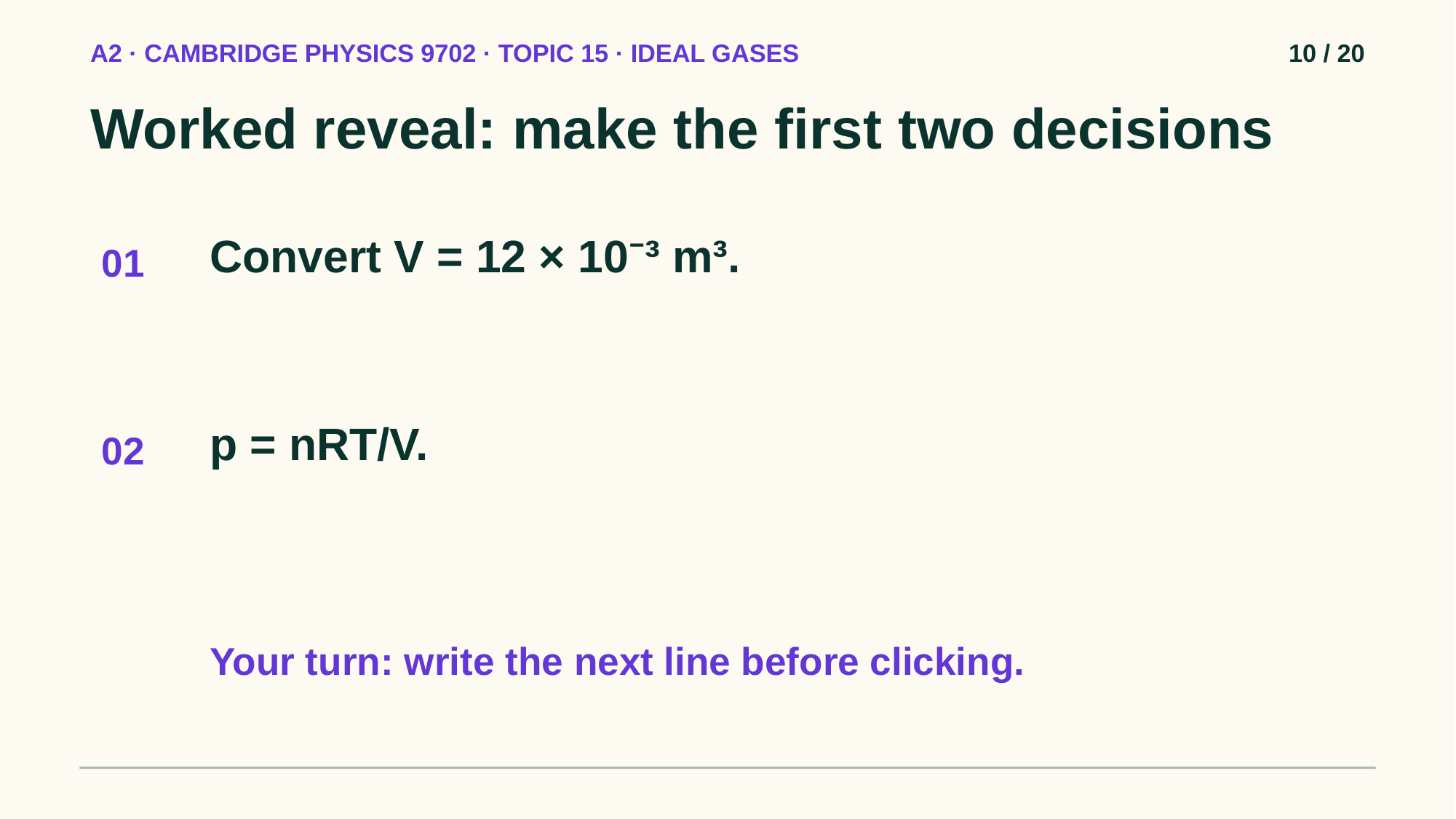

A2 · CAMBRIDGE PHYSICS 9702 · TOPIC 15 · IDEAL GASES
10 / 20
Worked reveal: make the first two decisions
Convert V = 12 × 10⁻³ m³.
01
p = nRT/V.
02
Your turn: write the next line before clicking.